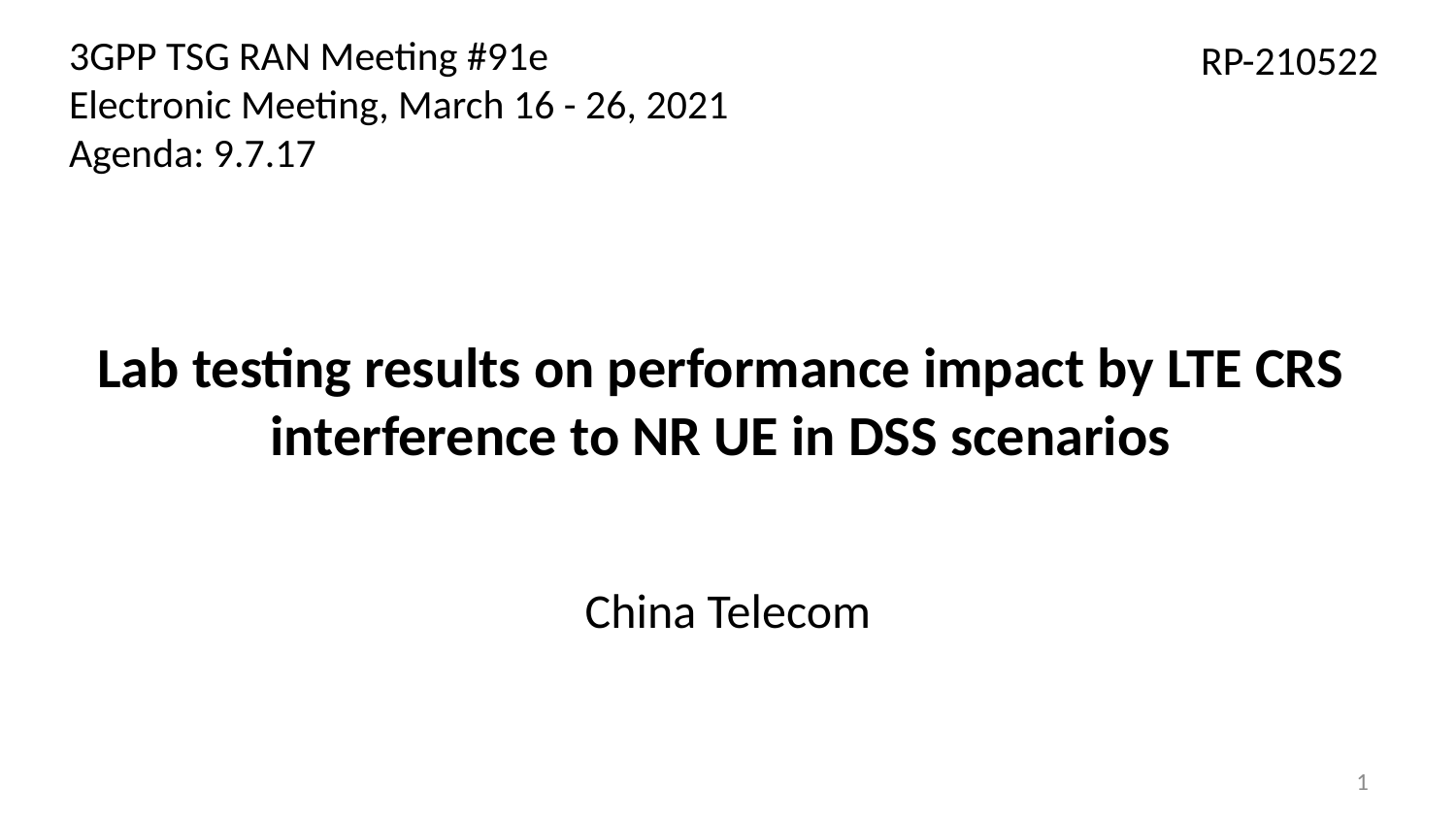

3GPP TSG RAN Meeting #91e
Electronic Meeting, March 16 - 26, 2021
Agenda: 9.7.17
RP-210522
# Lab testing results on performance impact by LTE CRS interference to NR UE in DSS scenarios
China Telecom
1